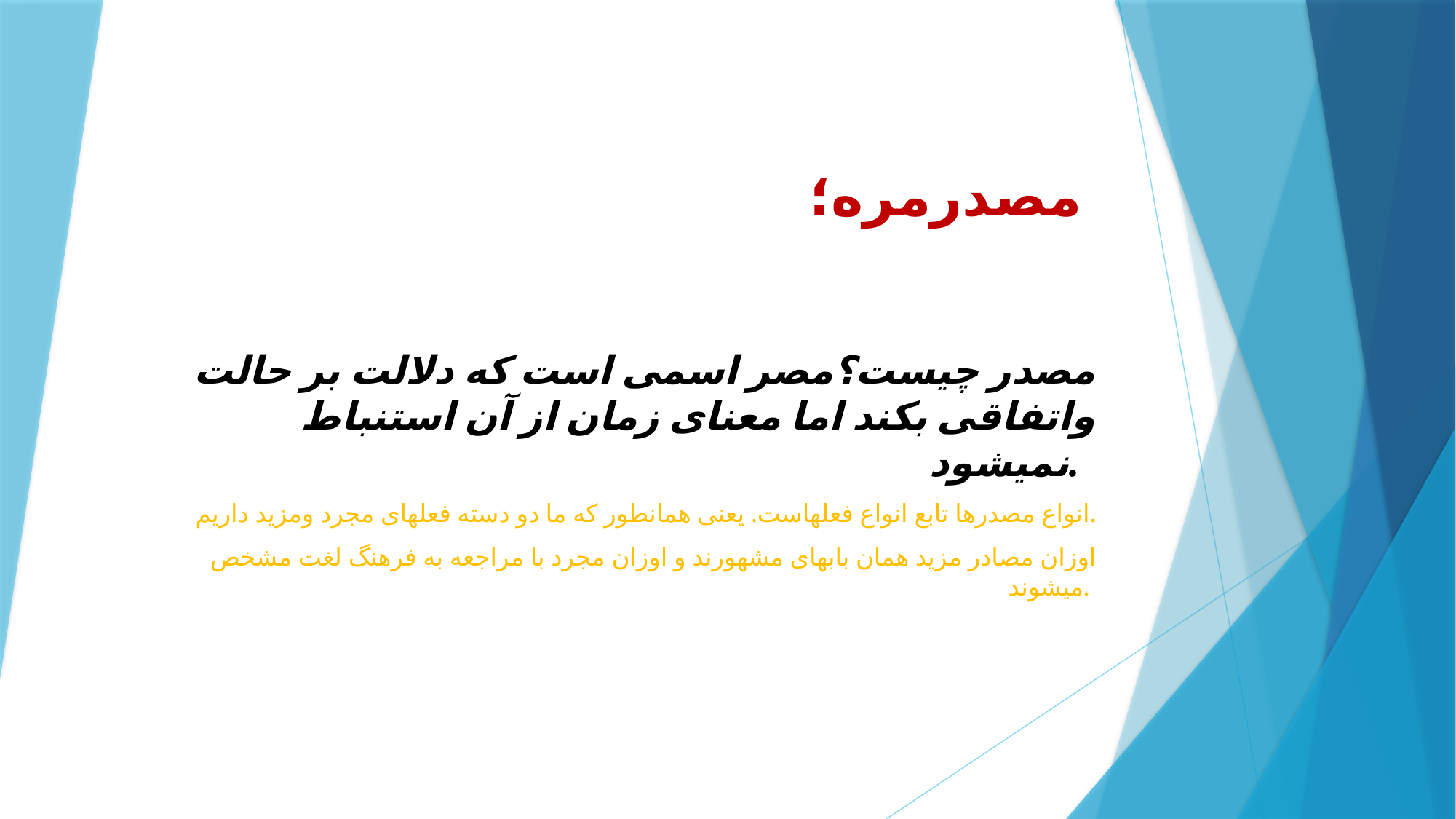

# مصدرمره؛
مصدر چیست؟مصر اسمی است که دلالت بر حالت واتفاقی بکند اما معنای زمان از آن استنباط نمیشود.
انواع مصدرها تابع انواع فعلهاست. یعنی همانطور که ما دو دسته فعلهای مجرد ومزید داریم.
اوزان مصادر مزید همان بابهای مشهورند و اوزان مجرد با مراجعه به فرهنگ لغت مشخص میشوند.